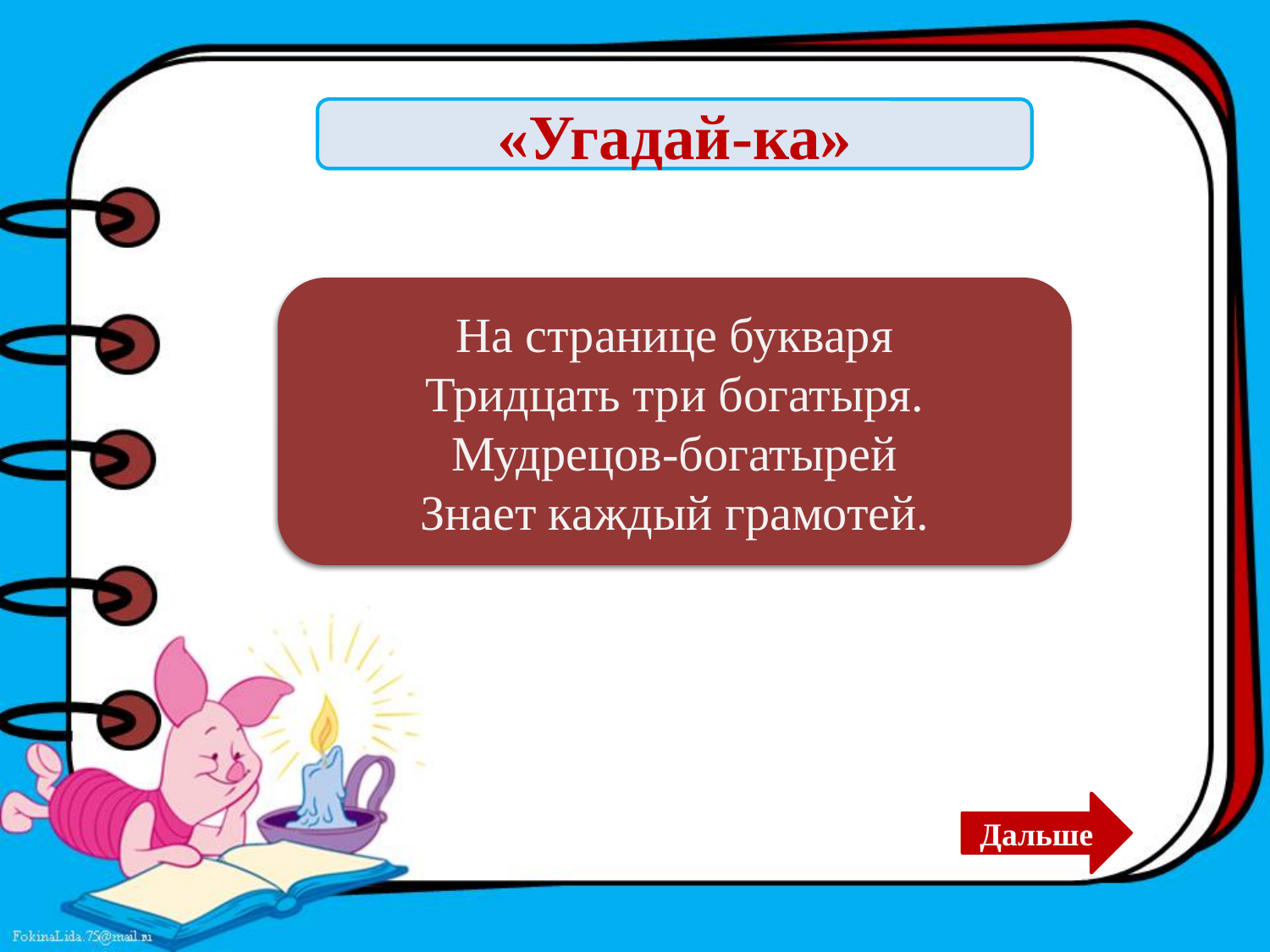

«Угадай-ка»
Алфавит
На странице букваря
Тридцать три богатыря.
Мудрецов-богатырей
Знает каждый грамотей.

Дальше